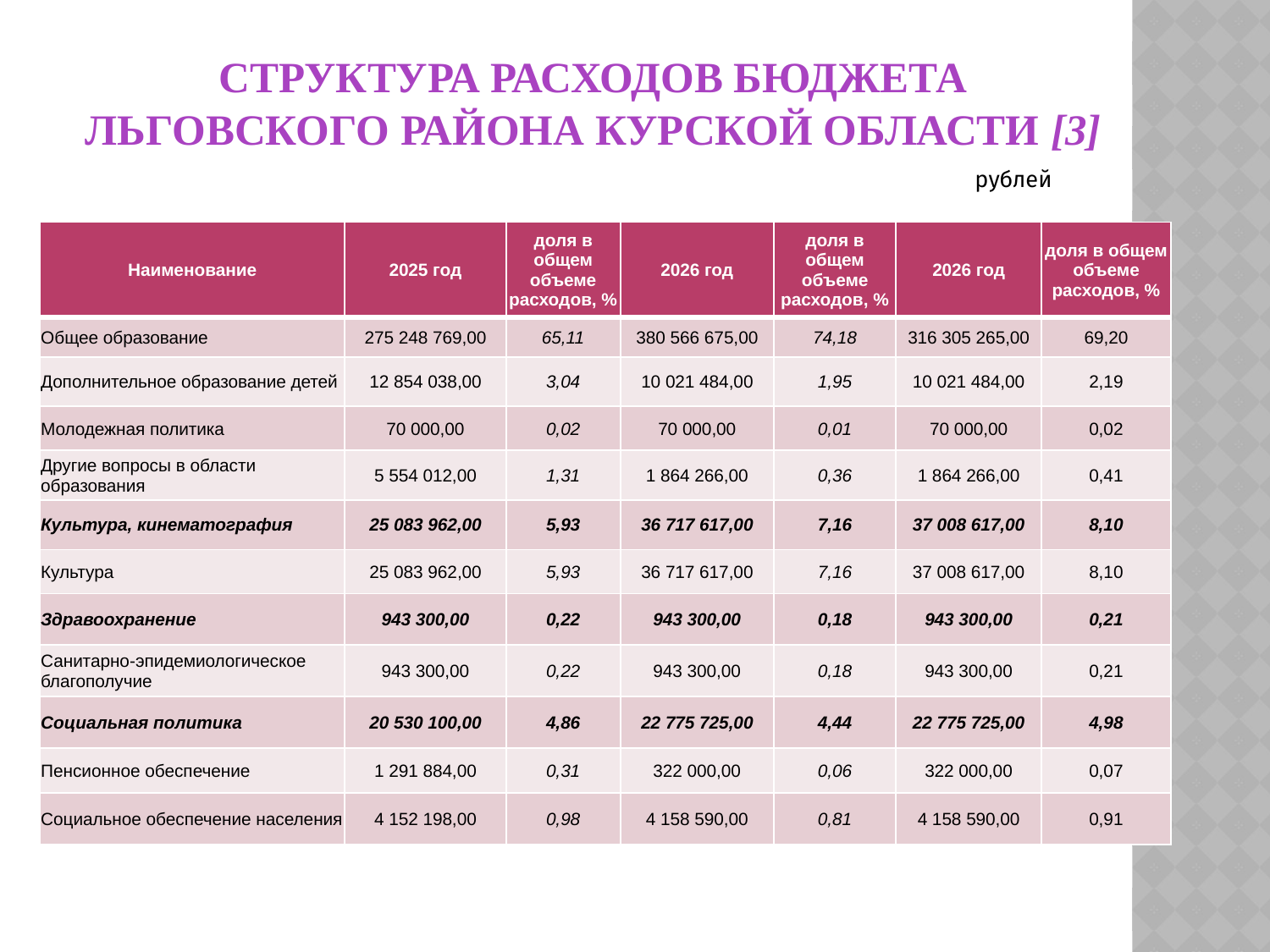

# СТРУКТУРА РАСХОДОВ БЮДЖЕТА ЛЬГОВСКОГО РАЙОНА КУРСКОЙ ОБЛАСТИ [3]
рублей
| Наименование | 2025 год | доля в общем объеме расходов, % | 2026 год | доля в общем объеме расходов, % | 2026 год | доля в общем объеме расходов, % |
| --- | --- | --- | --- | --- | --- | --- |
| Общее образование | 275 248 769,00 | 65,11 | 380 566 675,00 | 74,18 | 316 305 265,00 | 69,20 |
| Дополнительное образование детей | 12 854 038,00 | 3,04 | 10 021 484,00 | 1,95 | 10 021 484,00 | 2,19 |
| Молодежная политика | 70 000,00 | 0,02 | 70 000,00 | 0,01 | 70 000,00 | 0,02 |
| Другие вопросы в области образования | 5 554 012,00 | 1,31 | 1 864 266,00 | 0,36 | 1 864 266,00 | 0,41 |
| Культура, кинематография | 25 083 962,00 | 5,93 | 36 717 617,00 | 7,16 | 37 008 617,00 | 8,10 |
| Культура | 25 083 962,00 | 5,93 | 36 717 617,00 | 7,16 | 37 008 617,00 | 8,10 |
| Здравоохранение | 943 300,00 | 0,22 | 943 300,00 | 0,18 | 943 300,00 | 0,21 |
| Санитарно-эпидемиологическое благополучие | 943 300,00 | 0,22 | 943 300,00 | 0,18 | 943 300,00 | 0,21 |
| Социальная политика | 20 530 100,00 | 4,86 | 22 775 725,00 | 4,44 | 22 775 725,00 | 4,98 |
| Пенсионное обеспечение | 1 291 884,00 | 0,31 | 322 000,00 | 0,06 | 322 000,00 | 0,07 |
| Социальное обеспечение населения | 4 152 198,00 | 0,98 | 4 158 590,00 | 0,81 | 4 158 590,00 | 0,91 |